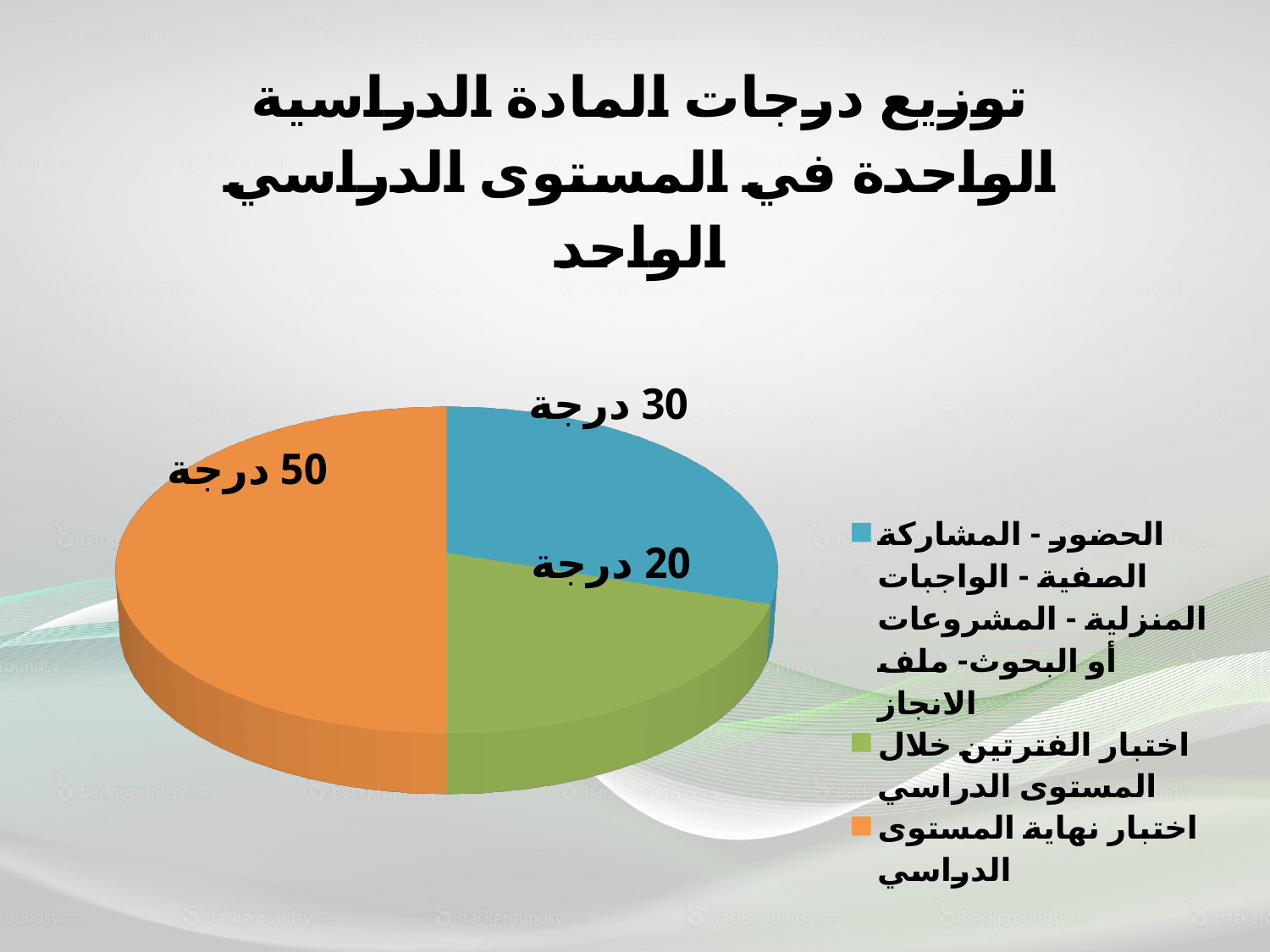

[unsupported chart]

30 درجة
50 درجة
20 درجة